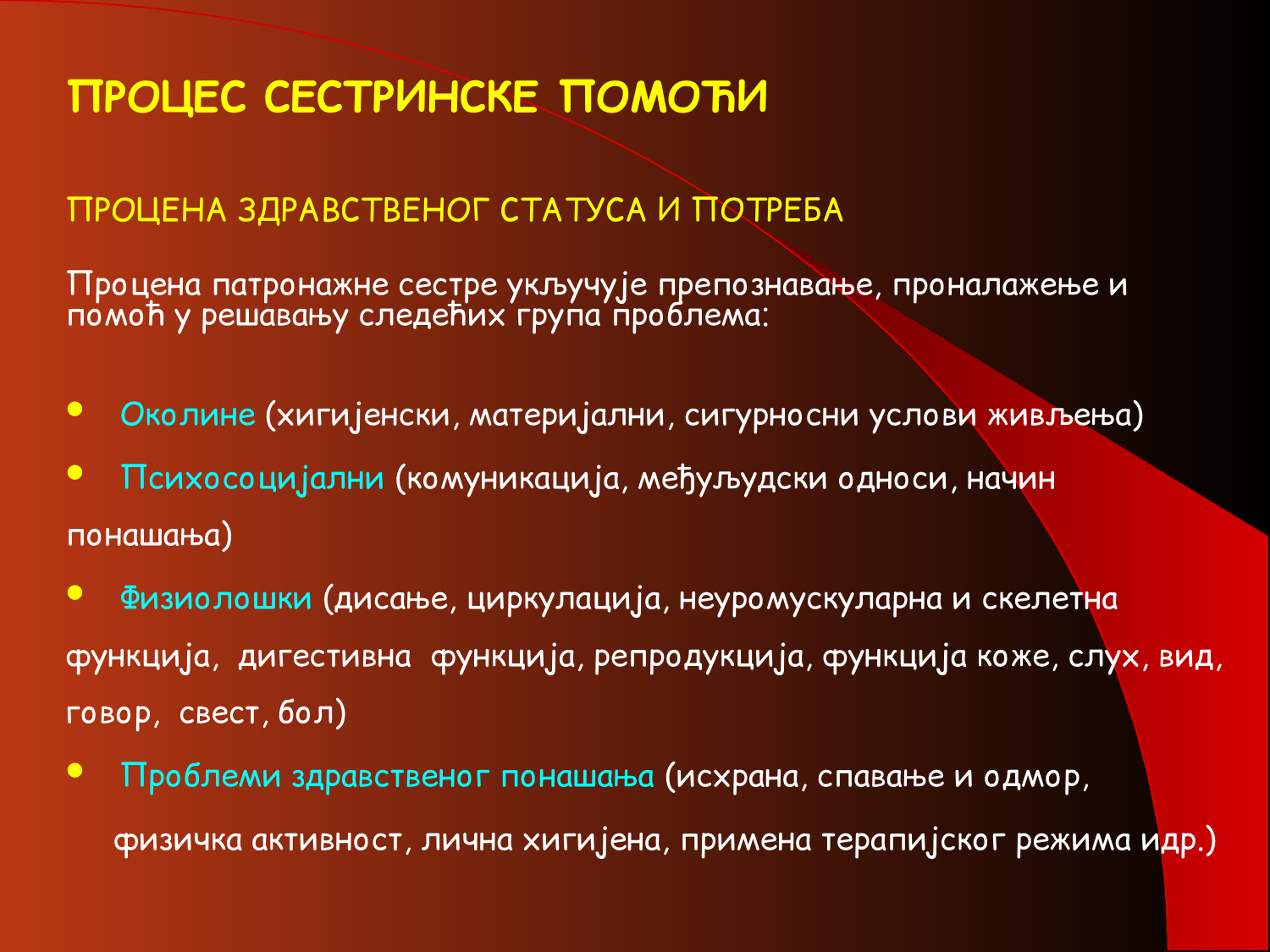

# ПРОЦЕС СЕСТРИНСКЕ ПОМОЋИ
ПРОЦЕНА ЗДРАВСТВЕНОГ СТАТУСА И ПОТРЕБА

Процена патронажне сестре укључује препознавање, проналажење и помоћ у решавању следећих група проблема:

   Околине (хигијенски, материјални, сигурносни услови живљења)
   Психосоцијални (комуникација, међуљудски односи, начин понашања)
   Физиолошки (дисање, циркулација, неуромускуларна и скелетна функција,  дигестивна  функција, репродукција, функција коже, слух, вид, говор,  свест, бол)
   Проблеми здравственог понашања (исхрана, спавање и одмор,
     физичка активност, лична хигијена, примена терапијског режима идр.)